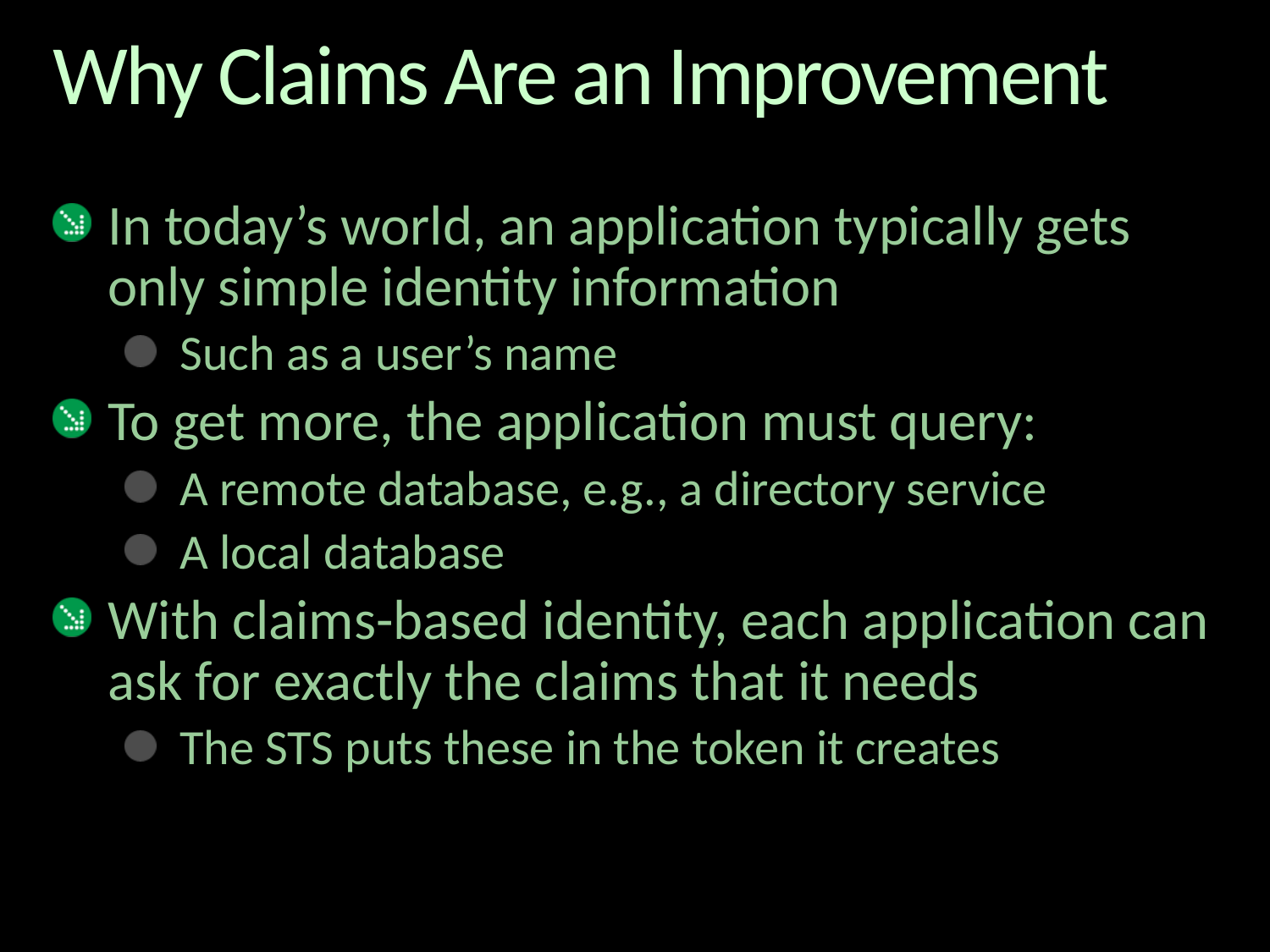

# Why Claims Are an Improvement
In today’s world, an application typically gets only simple identity information
Such as a user’s name
To get more, the application must query:
A remote database, e.g., a directory service
A local database
With claims-based identity, each application can ask for exactly the claims that it needs
The STS puts these in the token it creates